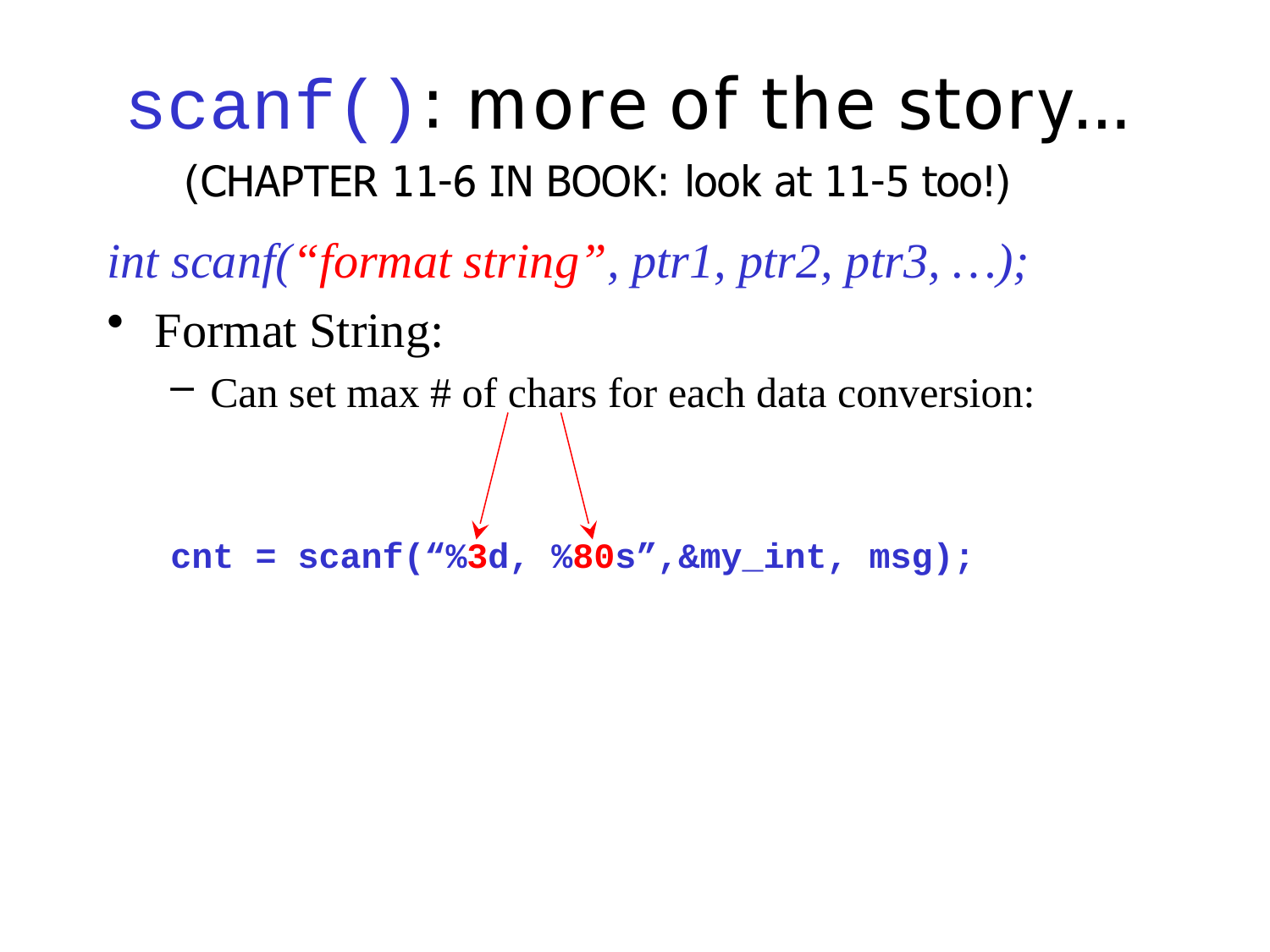

# scanf(): more of the story…
(CHAPTER 11-6 IN BOOK: look at 11-5 too!)
int scanf(“format string”, ptr1, ptr2, ptr3, …);
Format String:
Can set max # of chars for each data conversion:
Can set separators (besides whitespace):
cnt = scanf(“%3d, %80s”,&my_int, msg);
Return value: # of successful conversions (or –1 if nothing at all matches)
Destinations are ALL pointers/array names.